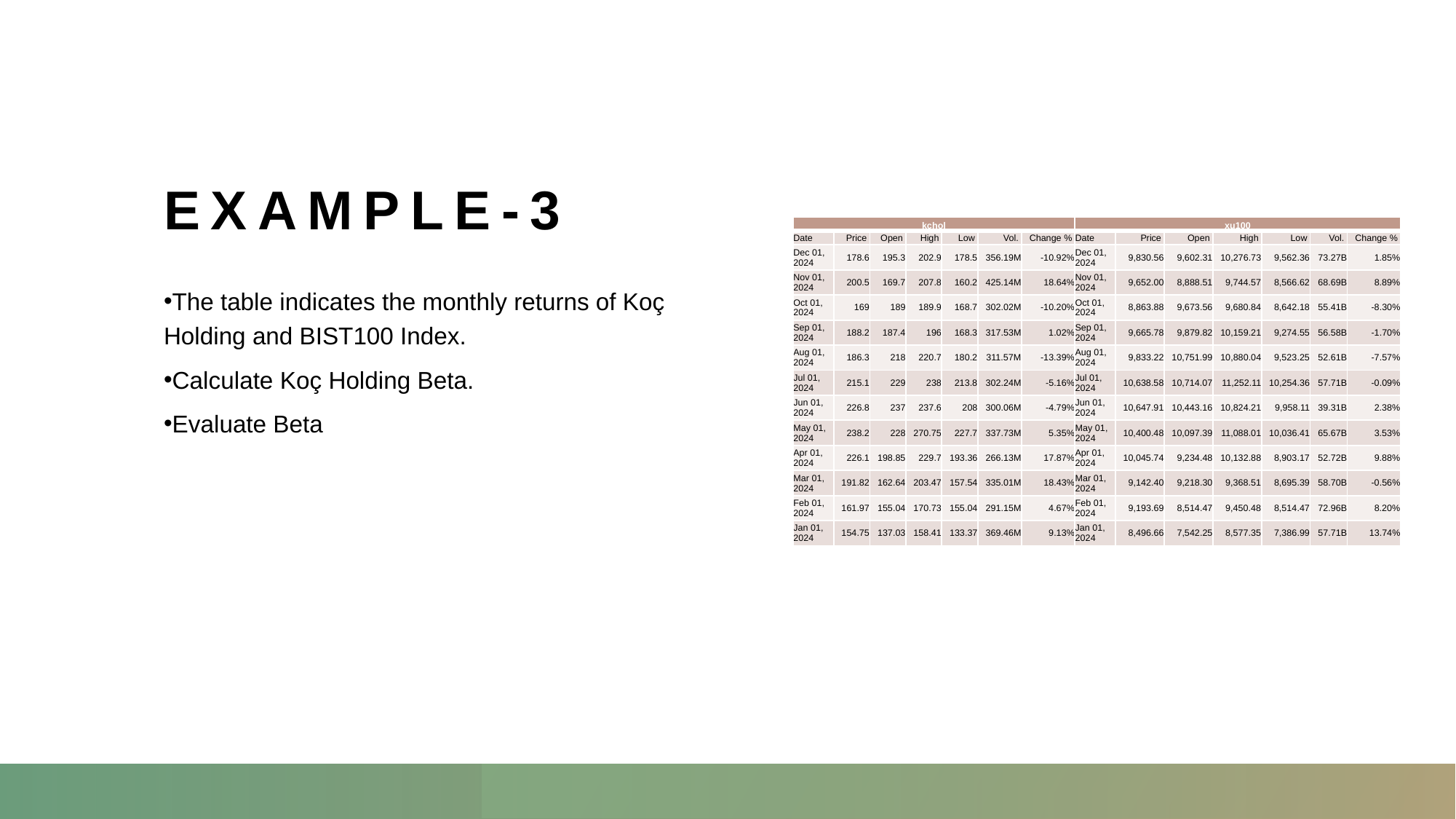

# Example-3
| kchol |  |  |  |  |  |  | xu100 |  |  |  |  |  |  |
| --- | --- | --- | --- | --- | --- | --- | --- | --- | --- | --- | --- | --- | --- |
| Date | Price | Open | High | Low | Vol. | Change % | Date | Price | Open | High | Low | Vol. | Change % |
| Dec 01, 2024 | 178.6 | 195.3 | 202.9 | 178.5 | 356.19M | -10.92% | Dec 01, 2024 | 9,830.56 | 9,602.31 | 10,276.73 | 9,562.36 | 73.27B | 1.85% |
| Nov 01, 2024 | 200.5 | 169.7 | 207.8 | 160.2 | 425.14M | 18.64% | Nov 01, 2024 | 9,652.00 | 8,888.51 | 9,744.57 | 8,566.62 | 68.69B | 8.89% |
| Oct 01, 2024 | 169 | 189 | 189.9 | 168.7 | 302.02M | -10.20% | Oct 01, 2024 | 8,863.88 | 9,673.56 | 9,680.84 | 8,642.18 | 55.41B | -8.30% |
| Sep 01, 2024 | 188.2 | 187.4 | 196 | 168.3 | 317.53M | 1.02% | Sep 01, 2024 | 9,665.78 | 9,879.82 | 10,159.21 | 9,274.55 | 56.58B | -1.70% |
| Aug 01, 2024 | 186.3 | 218 | 220.7 | 180.2 | 311.57M | -13.39% | Aug 01, 2024 | 9,833.22 | 10,751.99 | 10,880.04 | 9,523.25 | 52.61B | -7.57% |
| Jul 01, 2024 | 215.1 | 229 | 238 | 213.8 | 302.24M | -5.16% | Jul 01, 2024 | 10,638.58 | 10,714.07 | 11,252.11 | 10,254.36 | 57.71B | -0.09% |
| Jun 01, 2024 | 226.8 | 237 | 237.6 | 208 | 300.06M | -4.79% | Jun 01, 2024 | 10,647.91 | 10,443.16 | 10,824.21 | 9,958.11 | 39.31B | 2.38% |
| May 01, 2024 | 238.2 | 228 | 270.75 | 227.7 | 337.73M | 5.35% | May 01, 2024 | 10,400.48 | 10,097.39 | 11,088.01 | 10,036.41 | 65.67B | 3.53% |
| Apr 01, 2024 | 226.1 | 198.85 | 229.7 | 193.36 | 266.13M | 17.87% | Apr 01, 2024 | 10,045.74 | 9,234.48 | 10,132.88 | 8,903.17 | 52.72B | 9.88% |
| Mar 01, 2024 | 191.82 | 162.64 | 203.47 | 157.54 | 335.01M | 18.43% | Mar 01, 2024 | 9,142.40 | 9,218.30 | 9,368.51 | 8,695.39 | 58.70B | -0.56% |
| Feb 01, 2024 | 161.97 | 155.04 | 170.73 | 155.04 | 291.15M | 4.67% | Feb 01, 2024 | 9,193.69 | 8,514.47 | 9,450.48 | 8,514.47 | 72.96B | 8.20% |
| Jan 01, 2024 | 154.75 | 137.03 | 158.41 | 133.37 | 369.46M | 9.13% | Jan 01, 2024 | 8,496.66 | 7,542.25 | 8,577.35 | 7,386.99 | 57.71B | 13.74% |
The table indicates the monthly returns of Koç Holding and BIST100 Index.
Calculate Koç Holding Beta.
Evaluate Beta